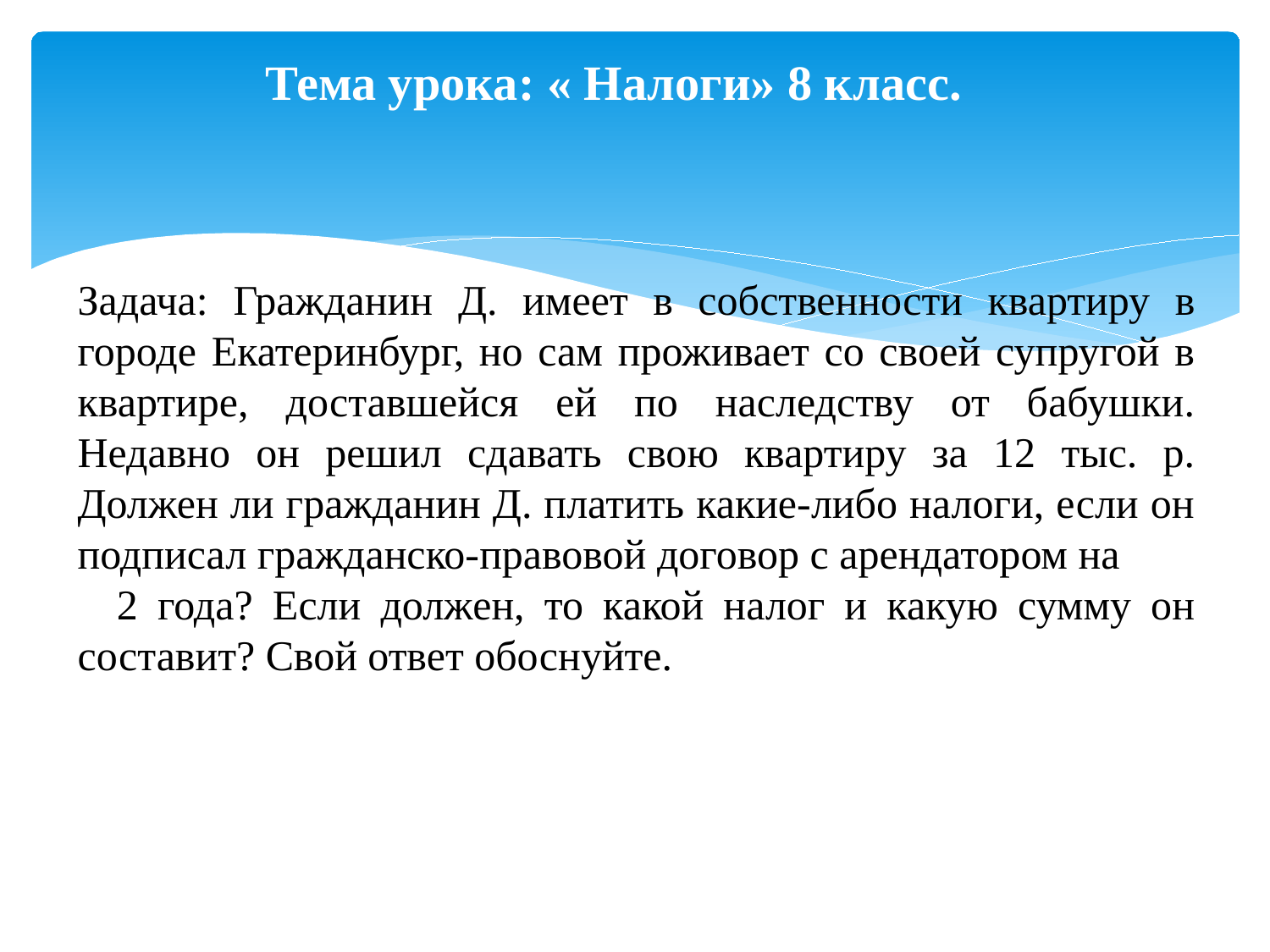

# Тема урока: « Налоги» 8 класс.
Задача: Гражданин Д. имеет в собственности квартиру в городе Екатеринбург, но сам проживает со своей супругой в квартире, доставшейся ей по наследству от бабушки. Недавно он решил сдавать свою квартиру за 12 тыс. р. Должен ли гражданин Д. платить какие-либо налоги, если он подписал гражданско-правовой договор с арендатором на          2 года? Если должен, то какой налог и какую сумму он составит? Свой ответ обоснуйте.